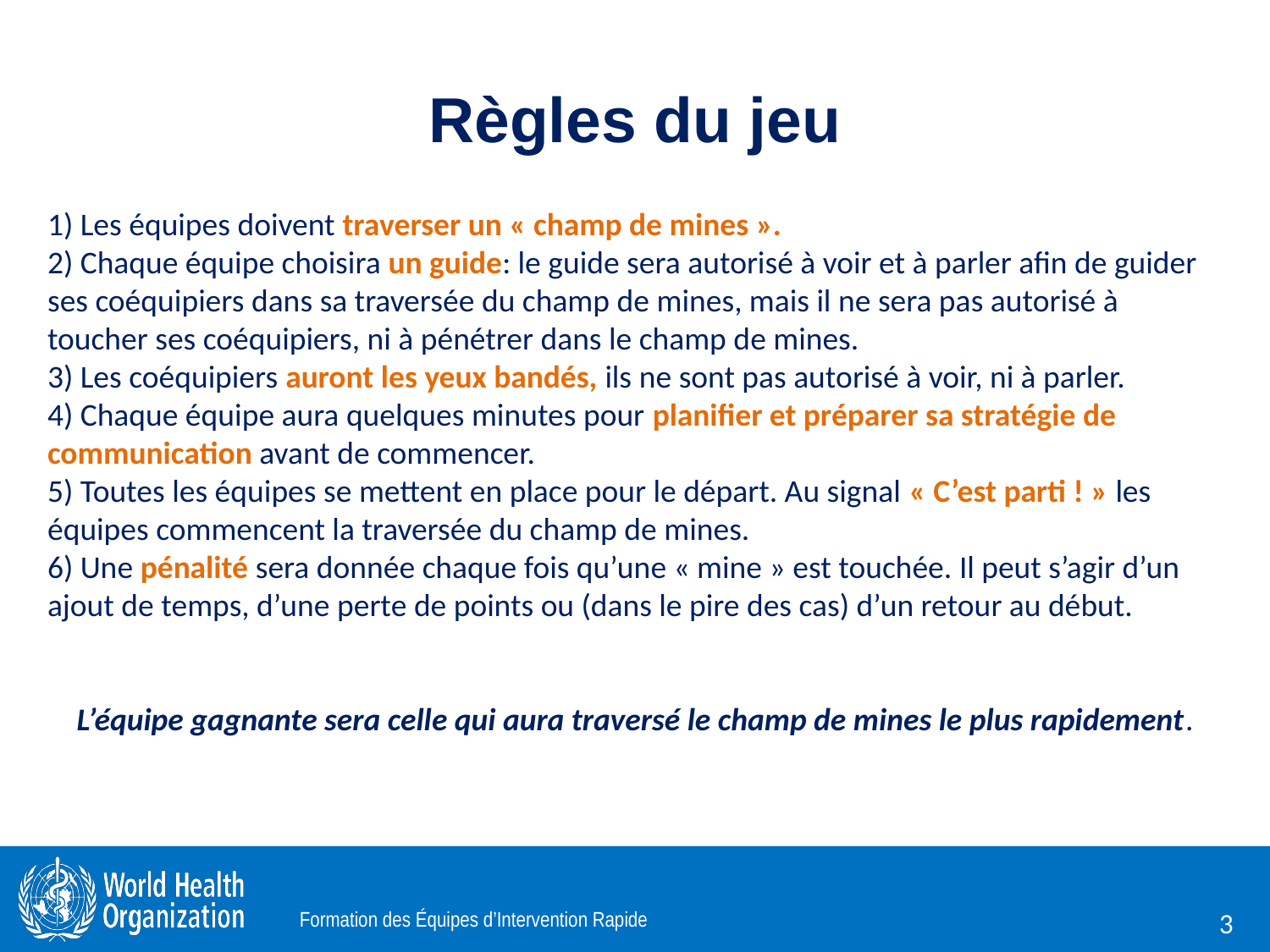

# Règles du jeu
1) Les équipes doivent traverser un « champ de mines ».
2) Chaque équipe choisira un guide: le guide sera autorisé à voir et à parler afin de guider ses coéquipiers dans sa traversée du champ de mines, mais il ne sera pas autorisé à toucher ses coéquipiers, ni à pénétrer dans le champ de mines.
3) Les coéquipiers auront les yeux bandés, ils ne sont pas autorisé à voir, ni à parler.
4) Chaque équipe aura quelques minutes pour planifier et préparer sa stratégie de communication avant de commencer.
5) Toutes les équipes se mettent en place pour le départ. Au signal « C’est parti ! » les équipes commencent la traversée du champ de mines.
6) Une pénalité sera donnée chaque fois qu’une « mine » est touchée. Il peut s’agir d’un ajout de temps, d’une perte de points ou (dans le pire des cas) d’un retour au début.

L’équipe gagnante sera celle qui aura traversé le champ de mines le plus rapidement.